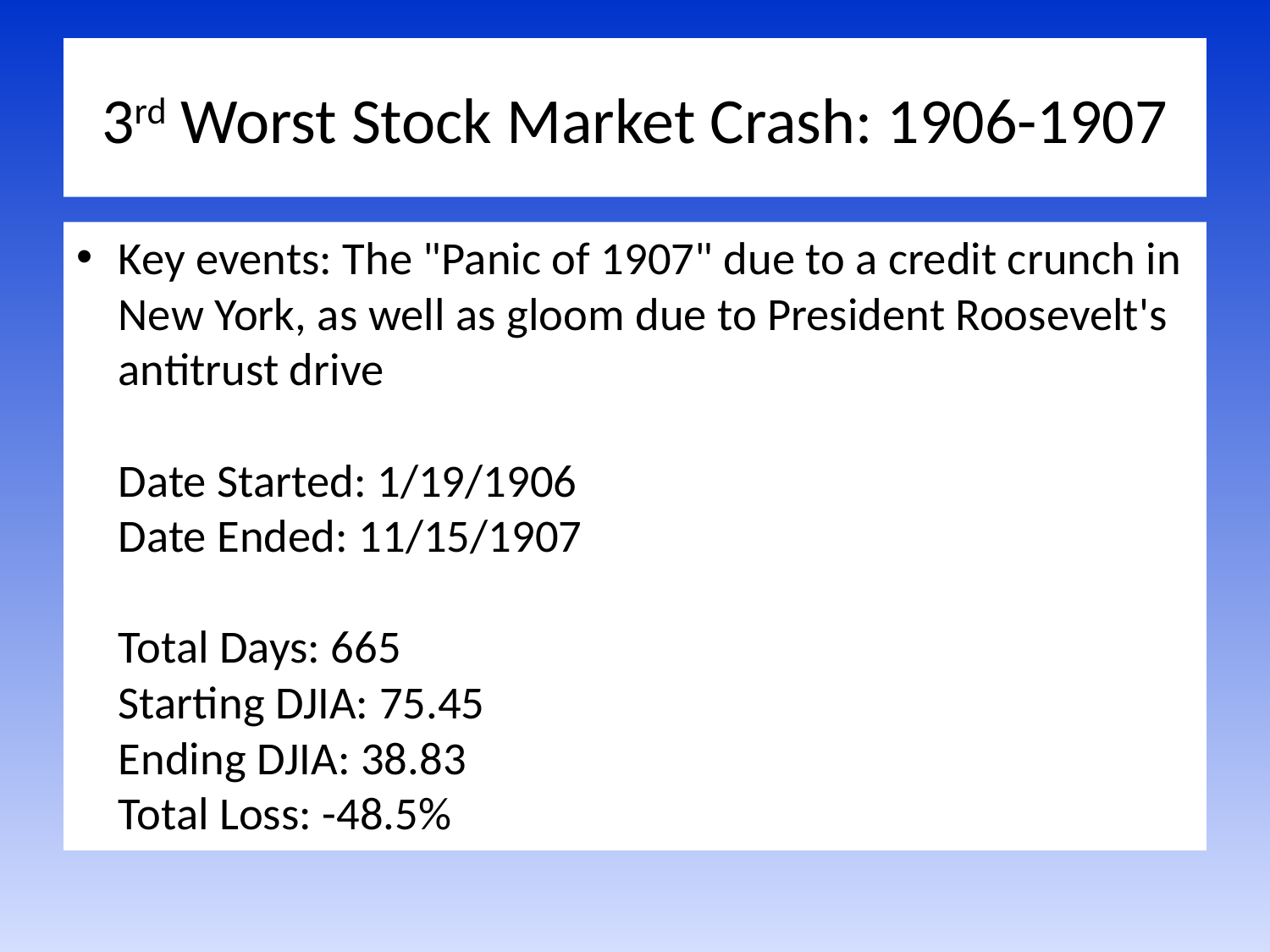

# 3rd Worst Stock Market Crash: 1906-1907
Key events: The "Panic of 1907" due to a credit crunch in New York, as well as gloom due to President Roosevelt's antitrust drive
Date Started: 1/19/1906
Date Ended: 11/15/1907
Total Days: 665
Starting DJIA: 75.45
Ending DJIA: 38.83
Total Loss: -48.5%